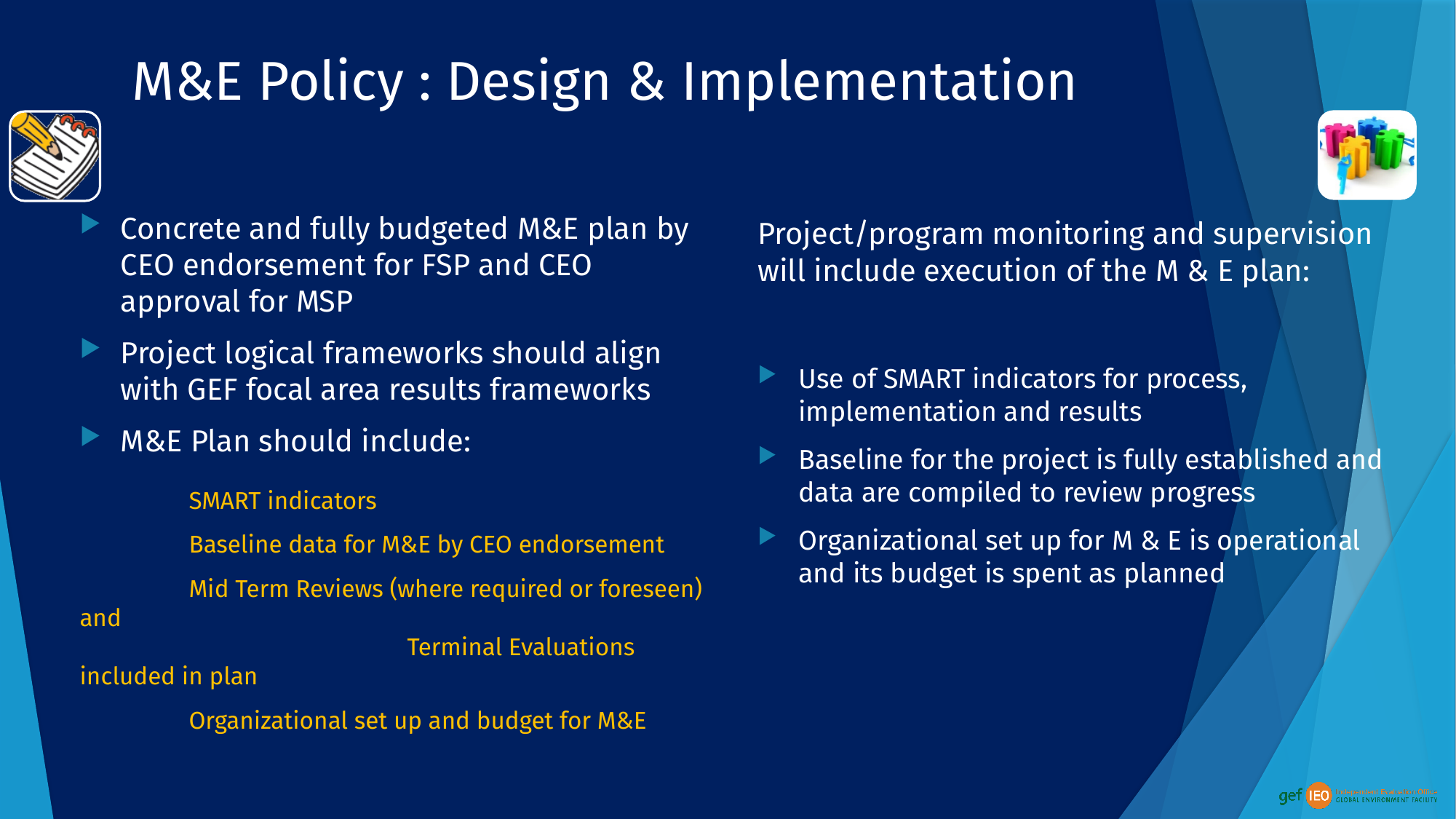

# M&E Policy : Design & Implementation

Project/program monitoring and supervision will include execution of the M & E plan:

Use of SMART indicators for process, implementation and results
Baseline for the project is fully established and data are compiled to review progress
Organizational set up for M & E is operational and its budget is spent as planned

Concrete and fully budgeted M&E plan by CEO endorsement for FSP and CEO approval for MSP
Project logical frameworks should align with GEF focal area results frameworks
M&E Plan should include:
	SMART indicators
	Baseline data for M&E by CEO endorsement
	Mid Term Reviews (where required or foreseen) and
			Terminal Evaluations included in plan
	Organizational set up and budget for M&E